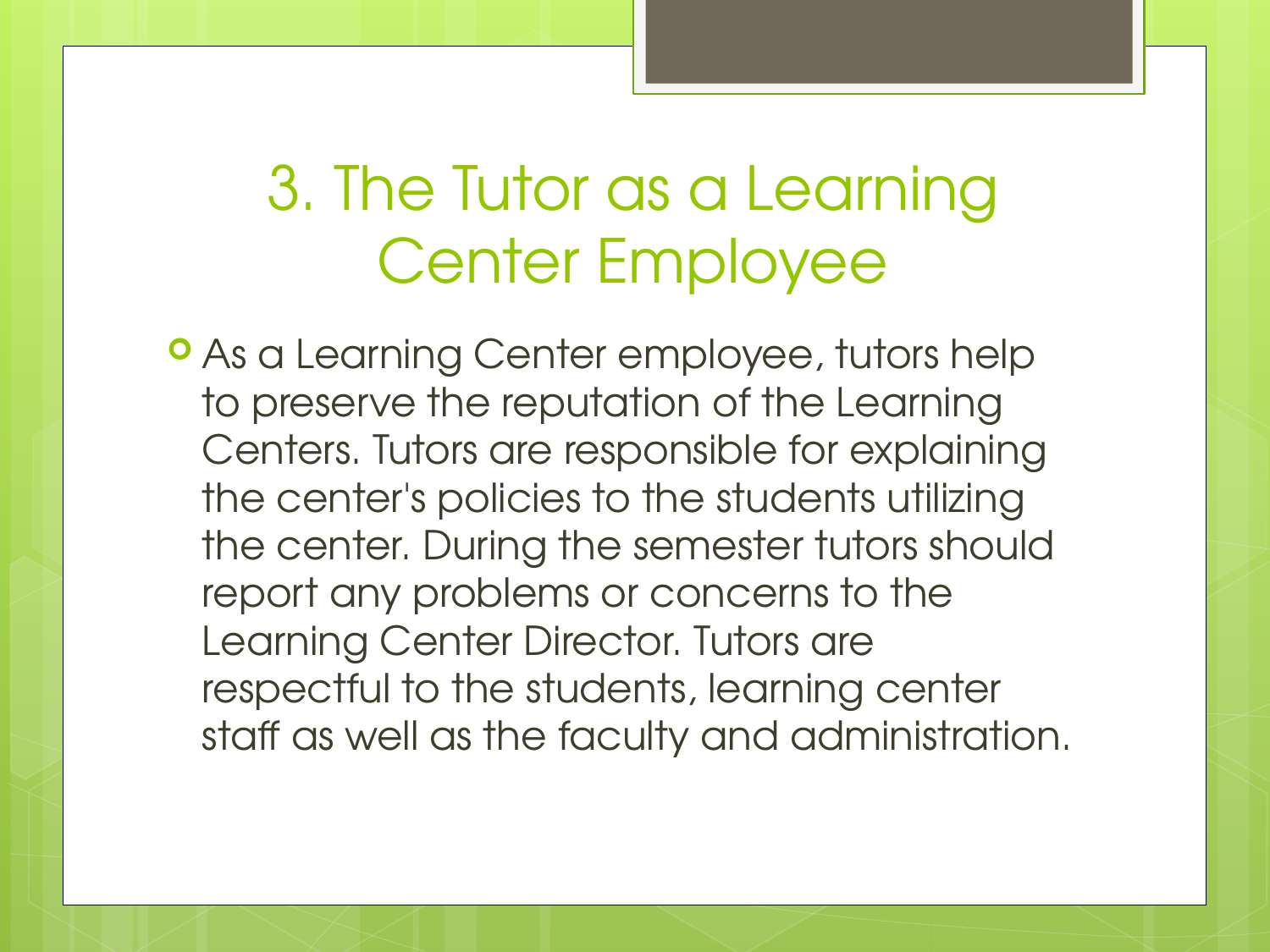

# 3. The Tutor as a Learning Center Employee
As a Learning Center employee, tutors help to preserve the reputation of the Learning Centers. Tutors are responsible for explaining the center's policies to the students utilizing the center. During the semester tutors should report any problems or concerns to the Learning Center Director. Tutors are respectful to the students, learning center staff as well as the faculty and administration.